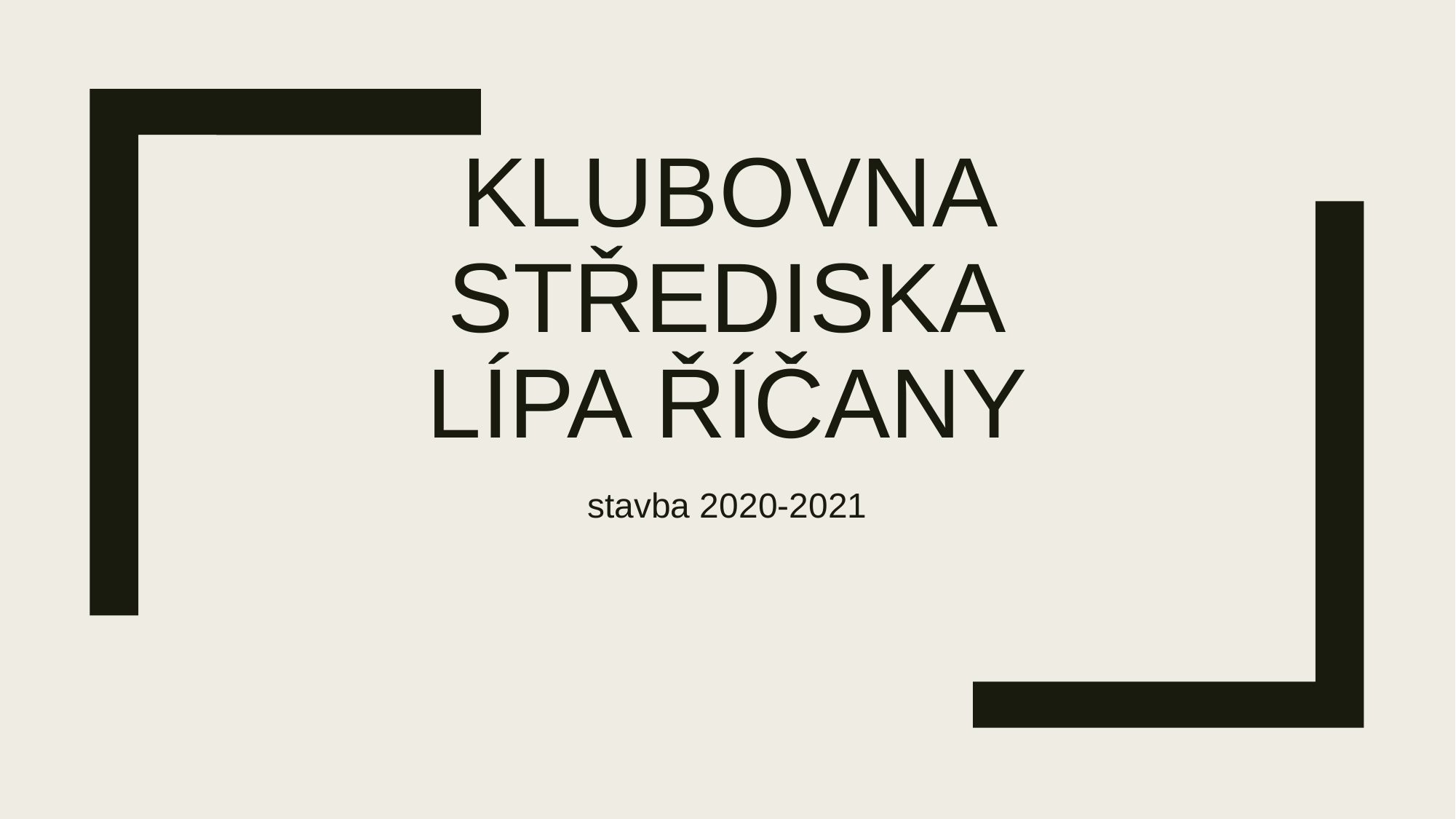

# KLUBOVNA STŘEDISKA LÍPA ŘÍČANY
stavba 2020-2021